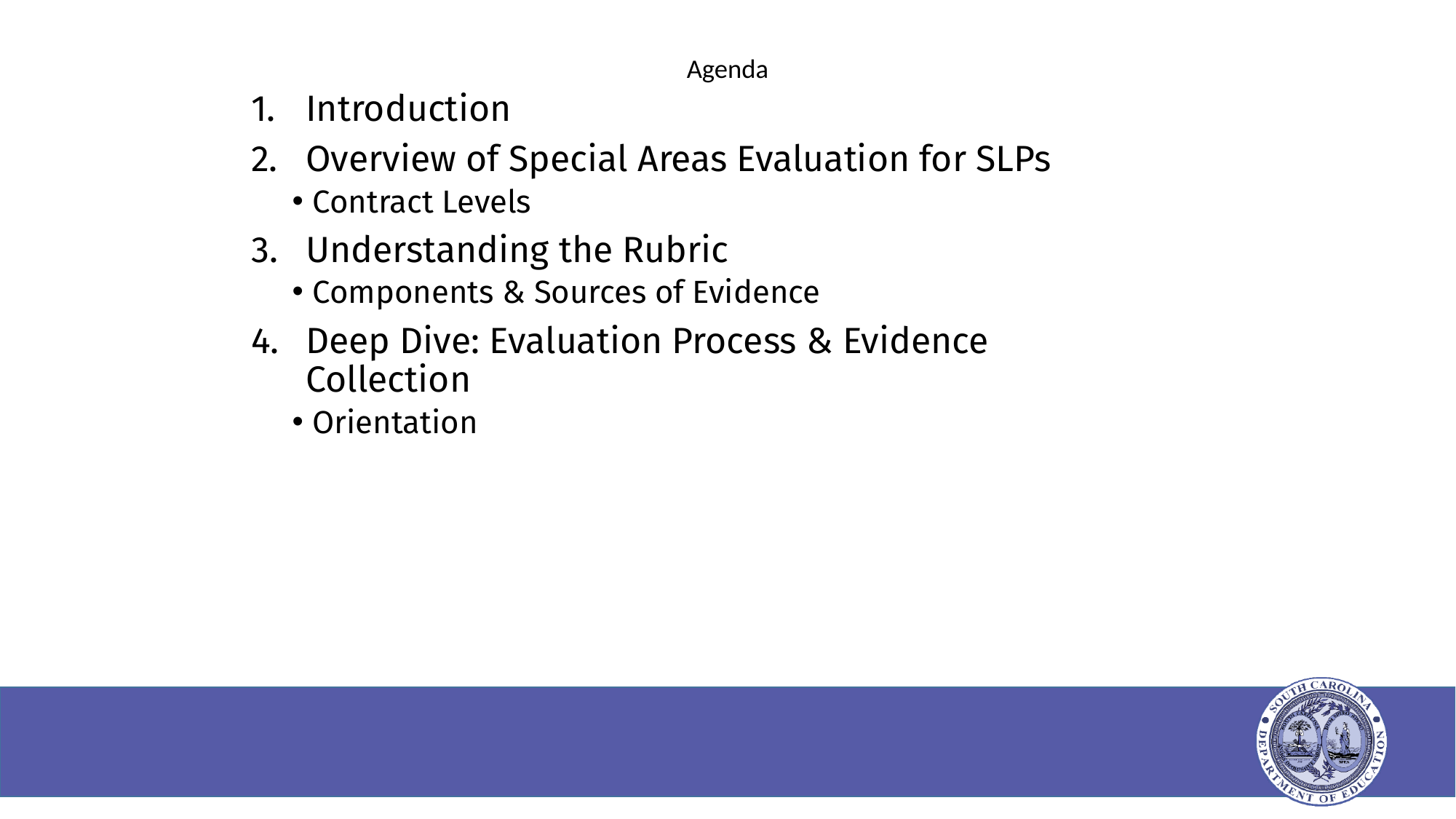

# Agenda
Introduction
Overview of Special Areas Evaluation for SLPs
Contract Levels
Understanding the Rubric
Components & Sources of Evidence
Deep Dive: Evaluation Process & Evidence Collection
Orientation